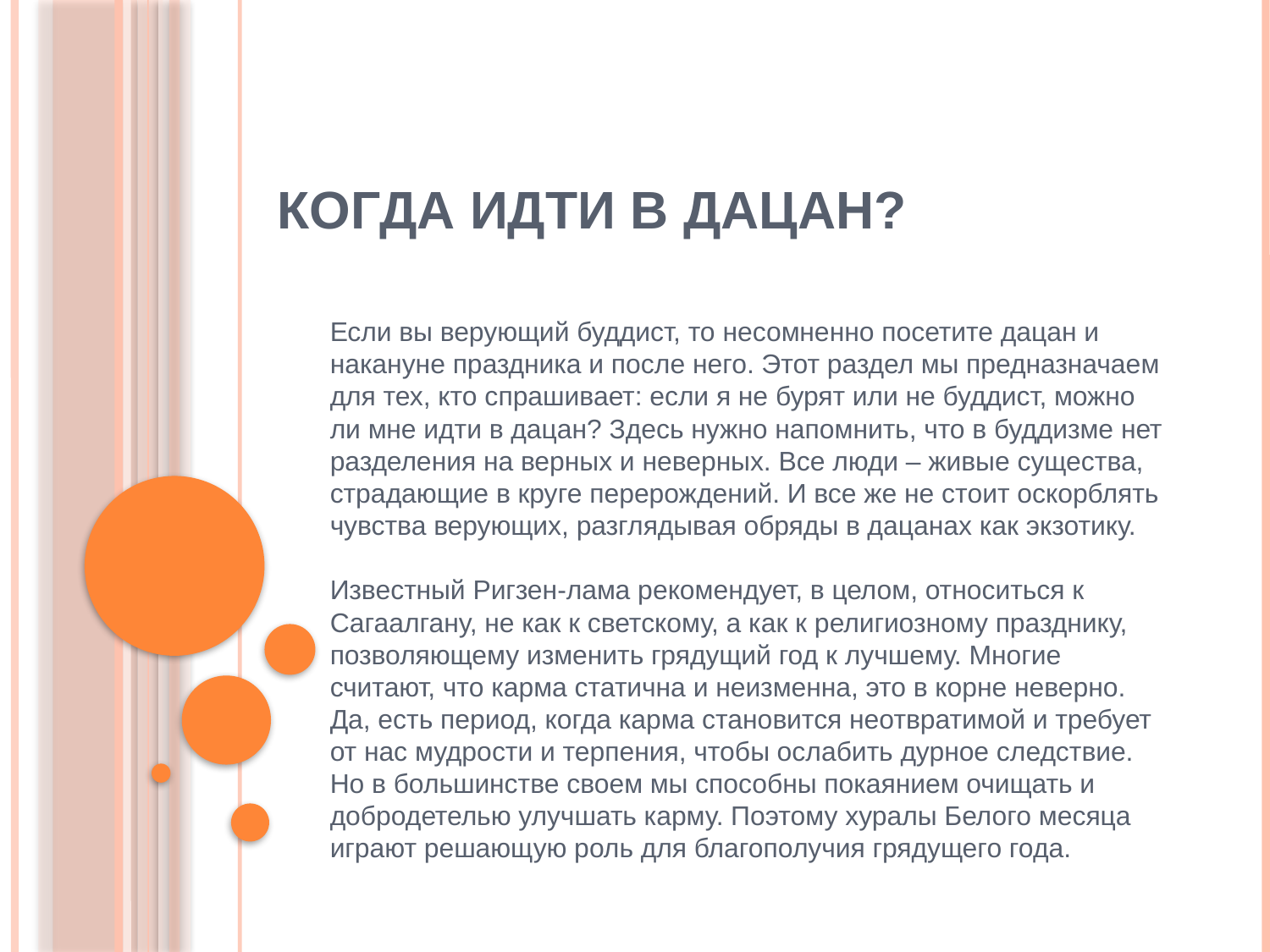

# Когда идти в дацан?
Если вы верующий буддист, то несомненно посетите дацан и накануне праздника и после него. Этот раздел мы предназначаем для тех, кто спрашивает: если я не бурят или не буддист, можно ли мне идти в дацан? Здесь нужно напомнить, что в буддизме нет разделения на верных и неверных. Все люди – живые существа, страдающие в круге перерождений. И все же не стоит оскорблять чувства верующих, разглядывая обряды в дацанах как экзотику.
Известный Ригзен-лама рекомендует, в целом, относиться к Сагаалгану, не как к светскому, а как к религиозному празднику, позволяющему изменить грядущий год к лучшему. Многие считают, что карма статична и неизменна, это в корне неверно. Да, есть период, когда карма становится неотвратимой и требует от нас мудрости и терпения, чтобы ослабить дурное следствие. Но в большинстве своем мы способны покаянием очищать и добродетелью улучшать карму. Поэтому хуралы Белого месяца играют решающую роль для благополучия грядущего года.